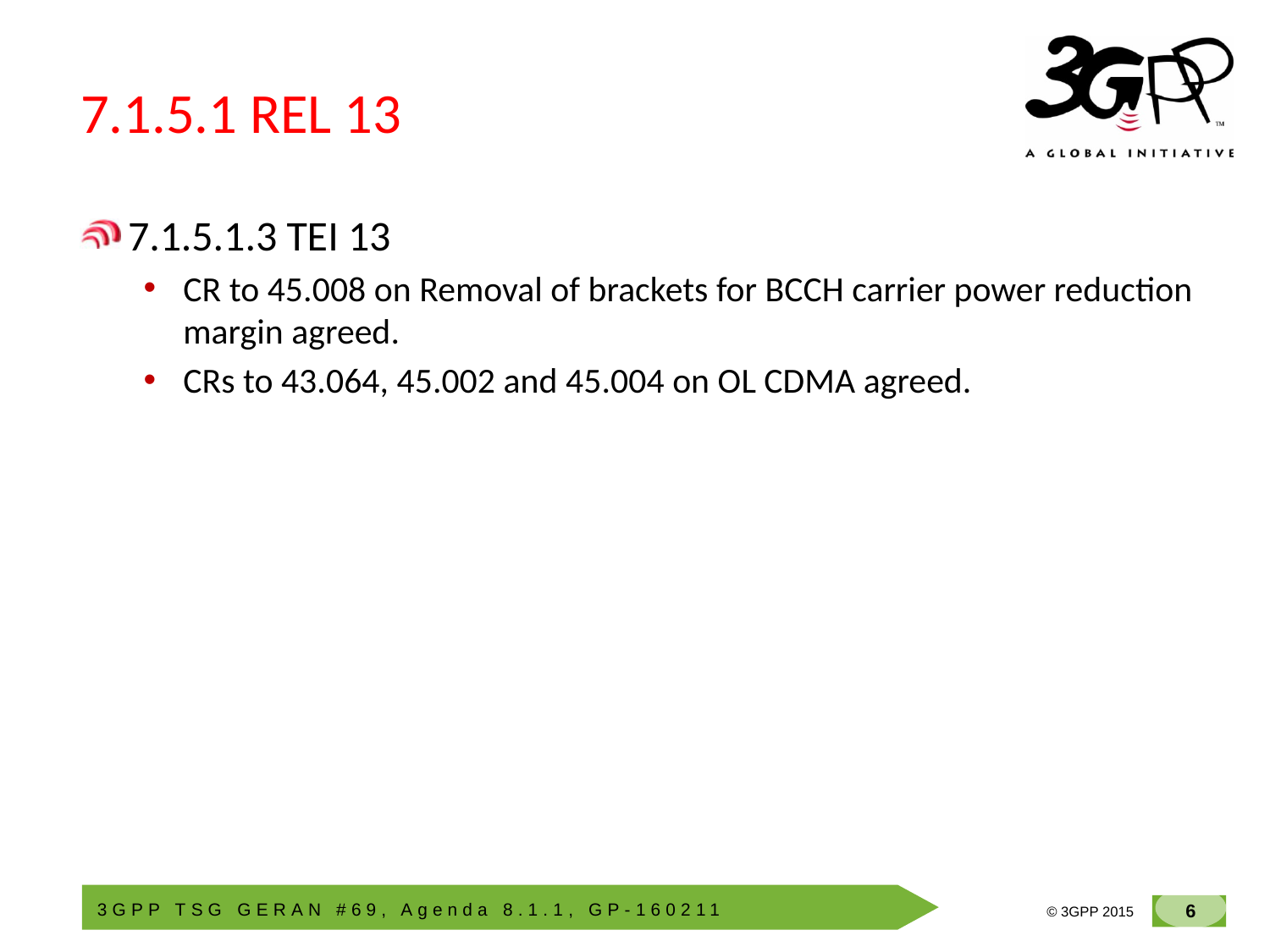

# 7.1.5.1 REL 13
7.1.5.1.3 TEI 13
CR to 45.008 on Removal of brackets for BCCH carrier power reduction margin agreed.
CRs to 43.064, 45.002 and 45.004 on OL CDMA agreed.